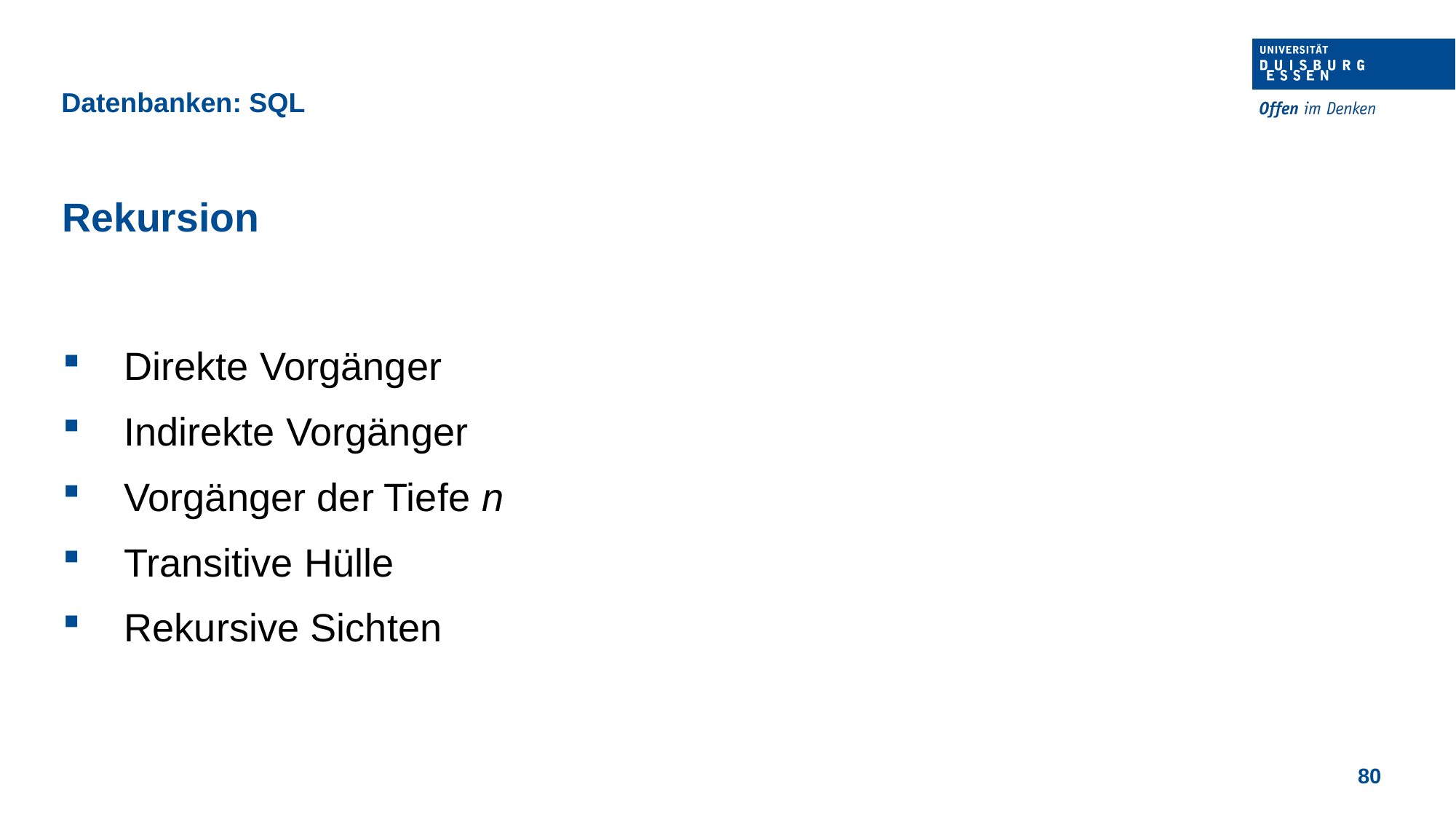

Datenbanken: SQL
Rekursion
Direkte Vorgänger
Indirekte Vorgänger
Vorgänger der Tiefe n
Transitive Hülle
Rekursive Sichten
80